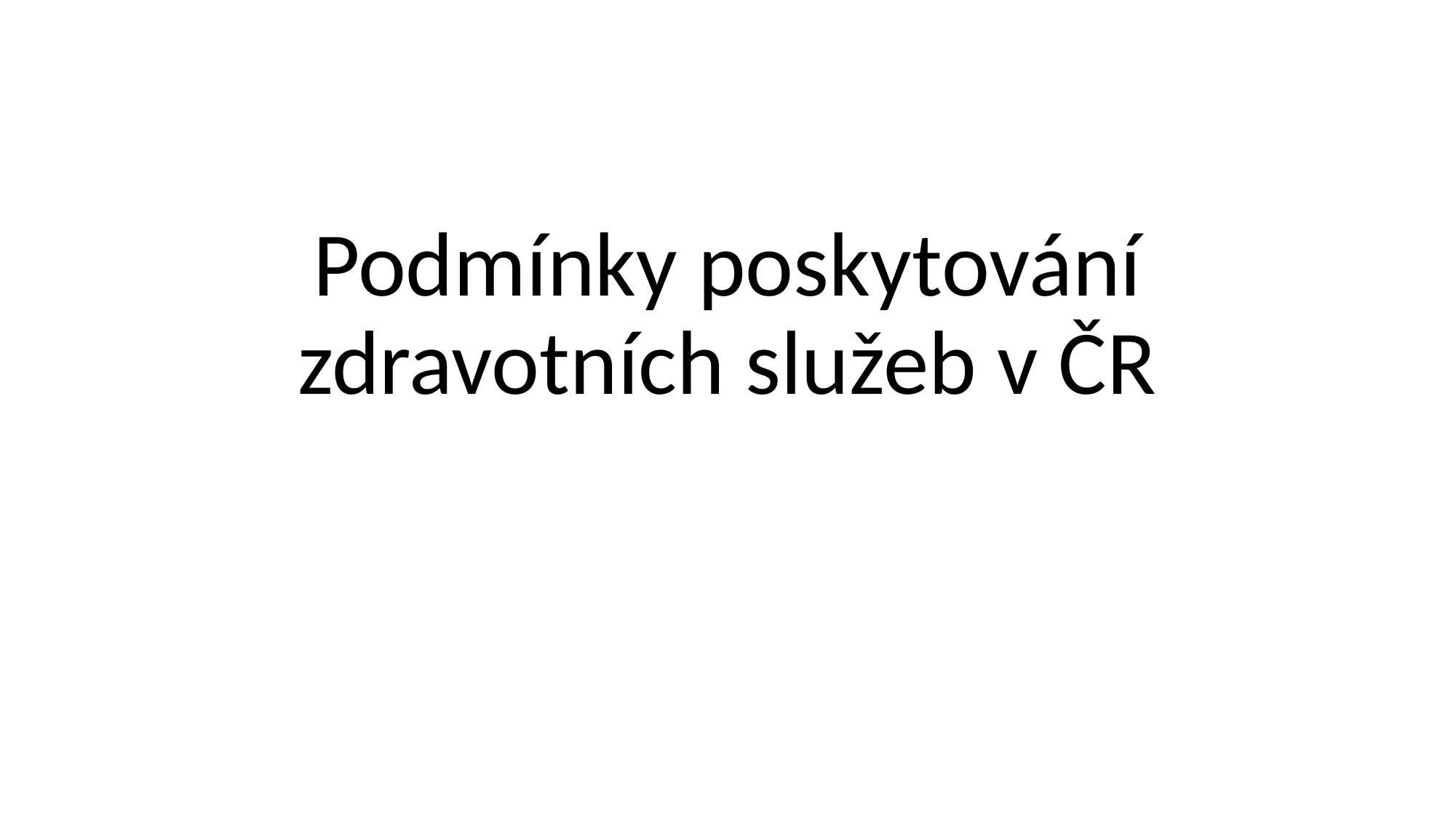

# Podmínky poskytování zdravotních služeb v ČR